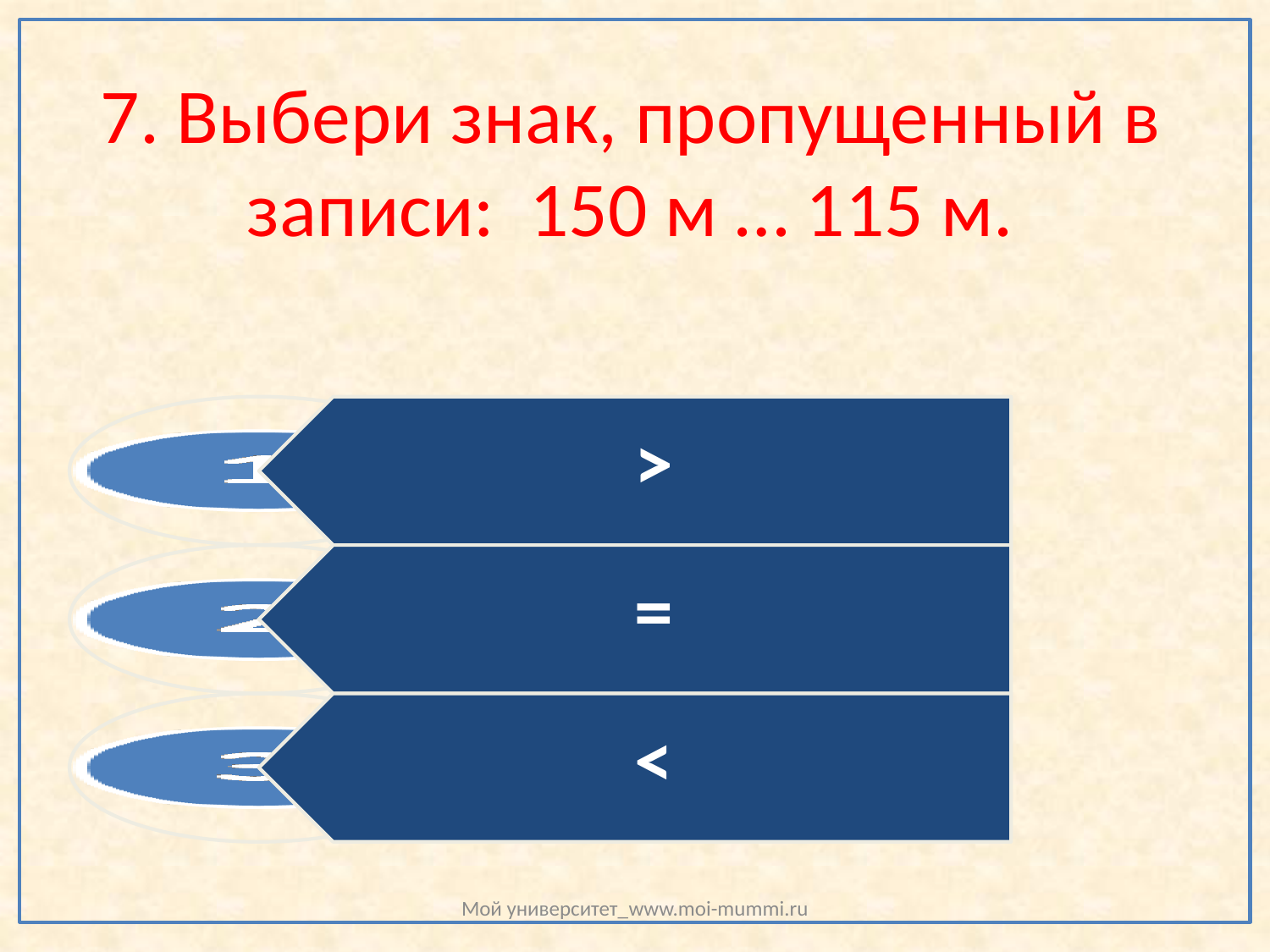

# 7. Выбери знак, пропущенный в записи:  150 м … 115 м.
>
=
<
Мой университет_www.moi-mummi.ru